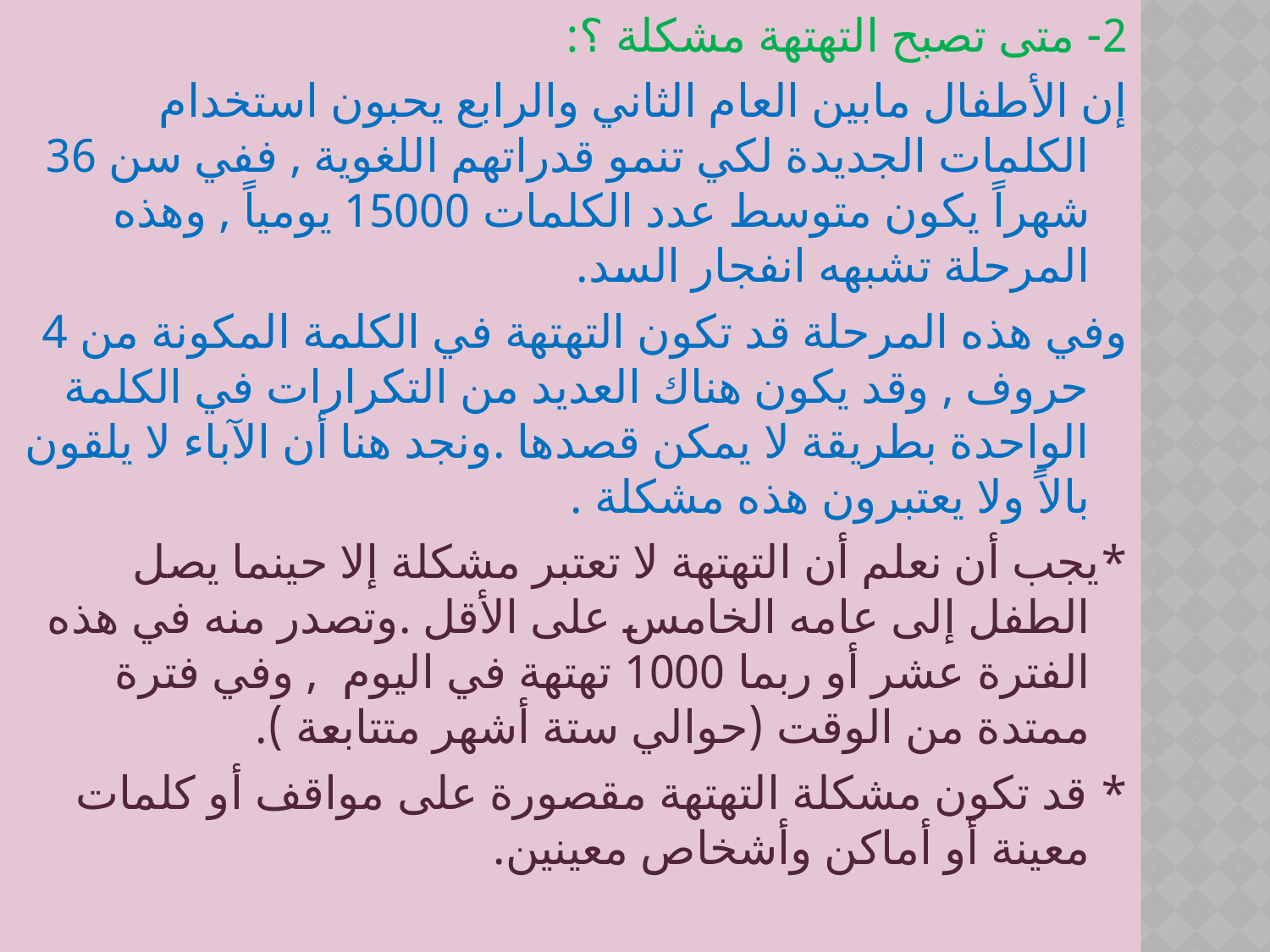

2- متى تصبح التهتهة مشكلة ؟:
إن الأطفال مابين العام الثاني والرابع يحبون استخدام الكلمات الجديدة لكي تنمو قدراتهم اللغوية , ففي سن 36 شهراً يكون متوسط عدد الكلمات 15000 يومياً , وهذه المرحلة تشبهه انفجار السد.
وفي هذه المرحلة قد تكون التهتهة في الكلمة المكونة من 4 حروف , وقد يكون هناك العديد من التكرارات في الكلمة الواحدة بطريقة لا يمكن قصدها .ونجد هنا أن الآباء لا يلقون بالاً ولا يعتبرون هذه مشكلة .
*يجب أن نعلم أن التهتهة لا تعتبر مشكلة إلا حينما يصل الطفل إلى عامه الخامس على الأقل .وتصدر منه في هذه الفترة عشر أو ربما 1000 تهتهة في اليوم  , وفي فترة ممتدة من الوقت (حوالي ستة أشهر متتابعة ).
* قد تكون مشكلة التهتهة مقصورة على مواقف أو كلمات معينة أو أماكن وأشخاص معينين.